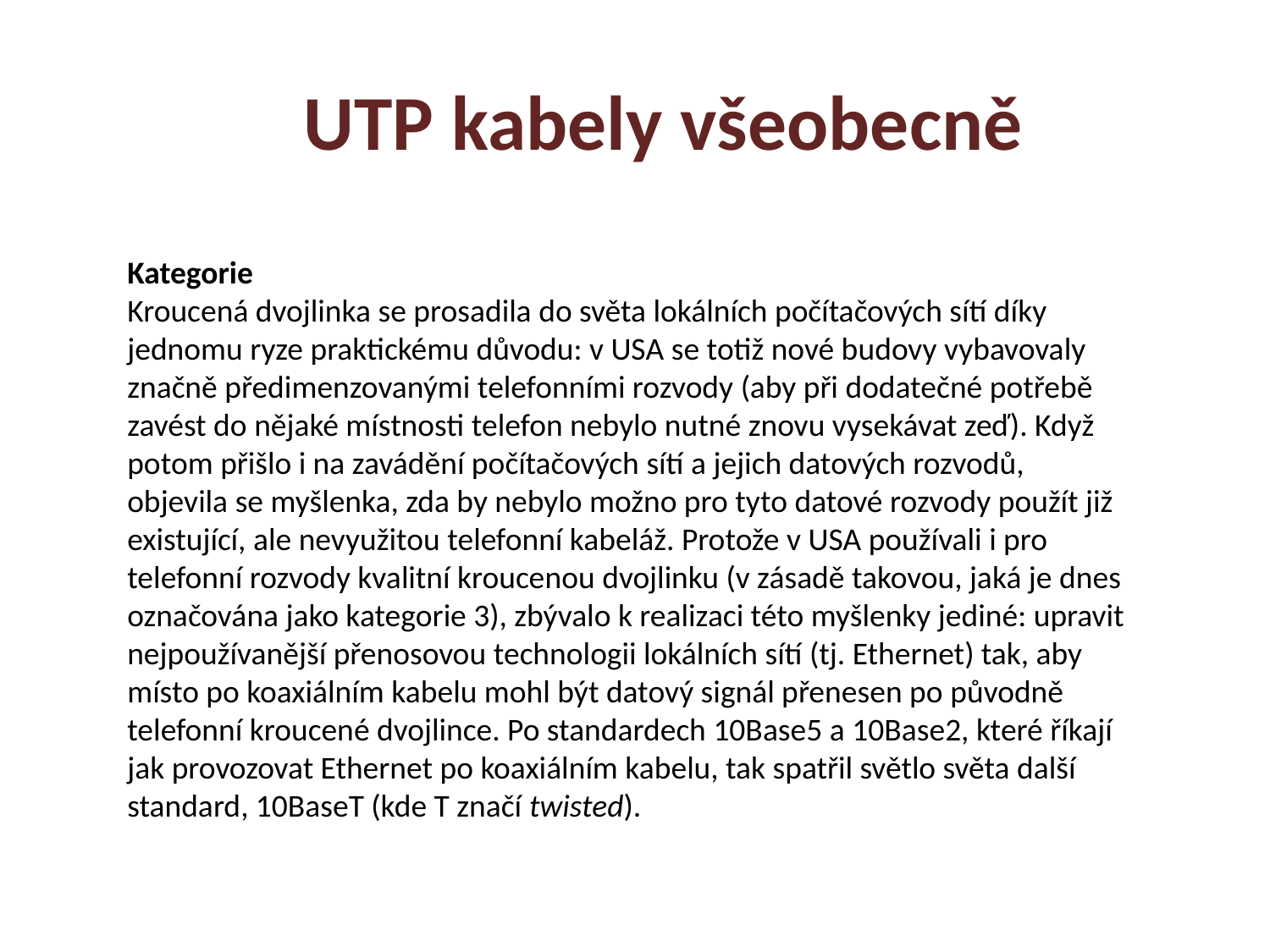

UTP kabely všeobecně
Kategorie
Kroucená dvojlinka se prosadila do světa lokálních počítačových sítí díky jednomu ryze praktickému důvodu: v USA se totiž nové budovy vybavovaly značně předimenzovanými telefonními rozvody (aby při dodatečné potřebě zavést do nějaké místnosti telefon nebylo nutné znovu vysekávat zeď). Když potom přišlo i na zavádění počítačových sítí a jejich datových rozvodů, objevila se myšlenka, zda by nebylo možno pro tyto datové rozvody použít již existující, ale nevyužitou telefonní kabeláž. Protože v USA používali i pro telefonní rozvody kvalitní kroucenou dvojlinku (v zásadě takovou, jaká je dnes označována jako kategorie 3), zbývalo k realizaci této myšlenky jediné: upravit nejpoužívanější přenosovou technologii lokálních sítí (tj. Ethernet) tak, aby místo po koaxiálním kabelu mohl být datový signál přenesen po původně telefonní kroucené dvojlince. Po standardech 10Base5 a 10Base2, které říkají jak provozovat Ethernet po koaxiálním kabelu, tak spatřil světlo světa další standard, 10BaseT (kde T značí twisted).